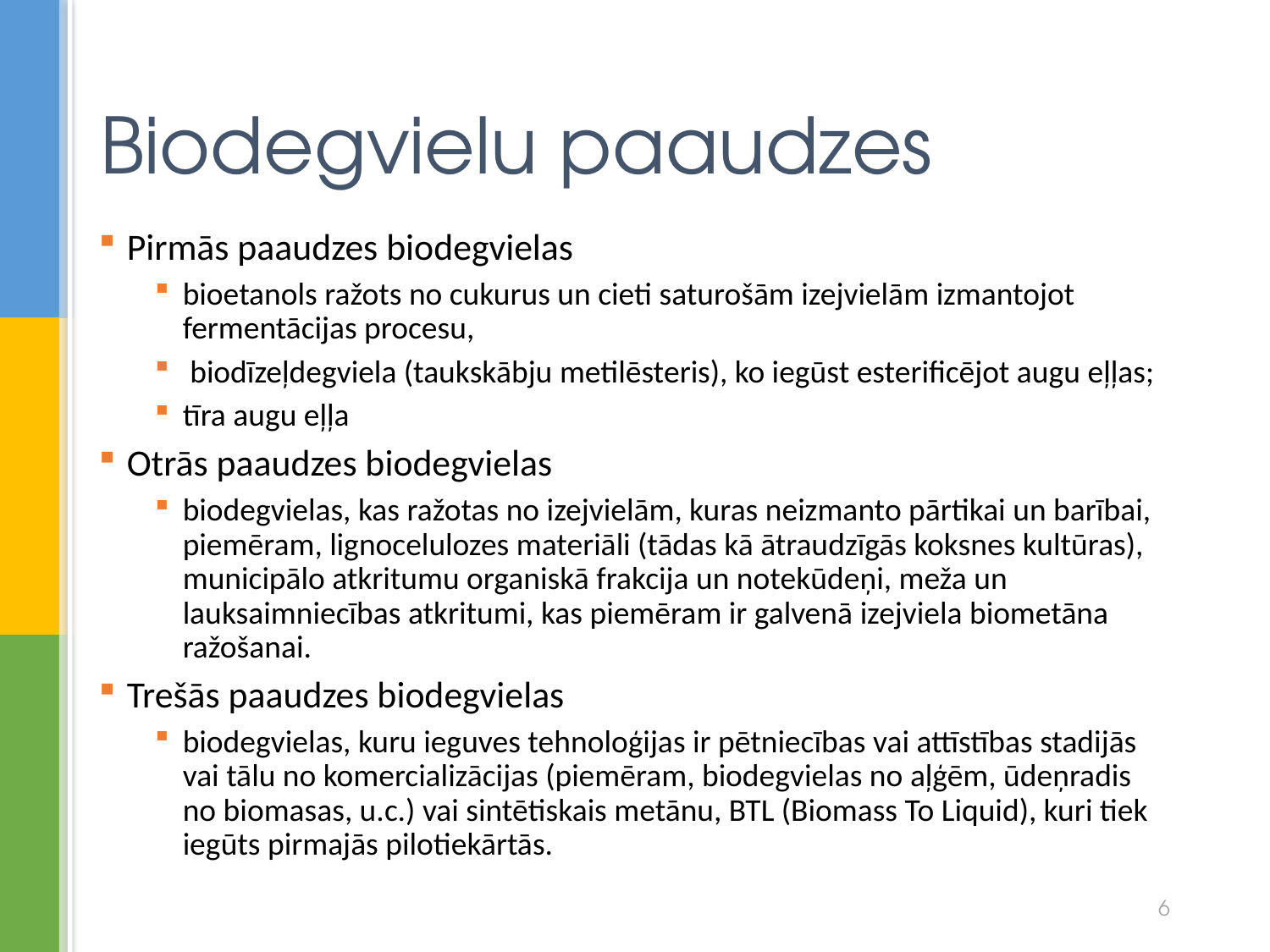

# Biodegvielu paaudzes
Pirmās paaudzes biodegvielas
bioetanols ražots no cukurus un cieti saturošām izejvielām izmantojot fermentācijas procesu,
 biodīzeļdegviela (taukskābju metilēsteris), ko iegūst esterificējot augu eļļas;
tīra augu eļļa
Otrās paaudzes biodegvielas
biodegvielas, kas ražotas no izejvielām, kuras neizmanto pārtikai un barībai, piemēram, lignocelulozes materiāli (tādas kā ātraudzīgās koksnes kultūras), municipālo atkritumu organiskā frakcija un notekūdeņi, meža un lauksaimniecības atkritumi, kas piemēram ir galvenā izejviela biometāna ražošanai.
Trešās paaudzes biodegvielas
biodegvielas, kuru ieguves tehnoloģijas ir pētniecības vai attīstības stadijās vai tālu no komercializācijas (piemēram, biodegvielas no aļģēm, ūdeņradis no biomasas, u.c.) vai sintētiskais metānu, BTL (Biomass To Liquid), kuri tiek iegūts pirmajās pilotiekārtās.
6